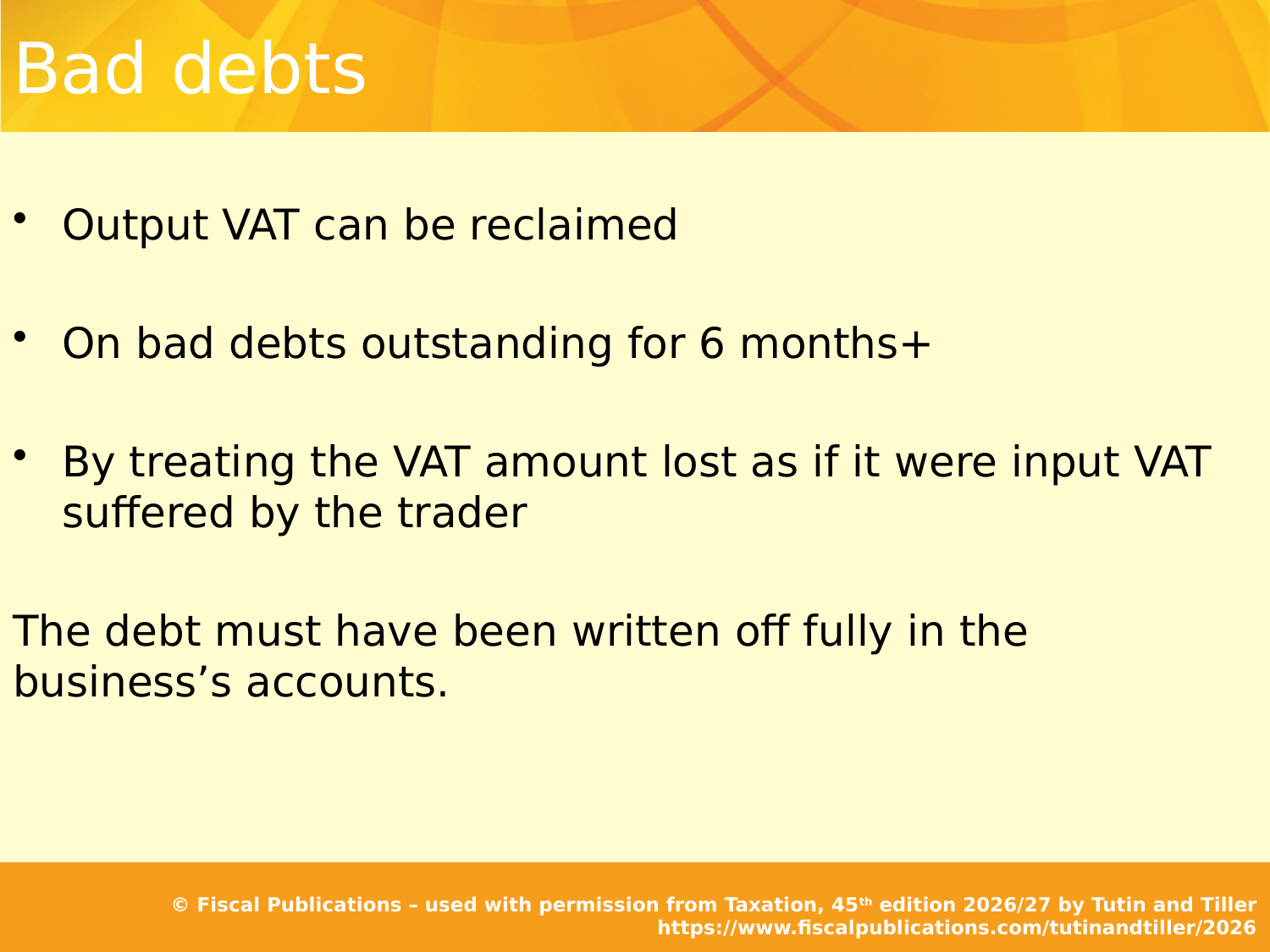

# Bad debts

Output VAT can be reclaimed

On bad debts outstanding for 6 months+

By treating the VAT amount lost as if it were input VAT suffered by the trader

The debt must have been written off fully in the business’s accounts.